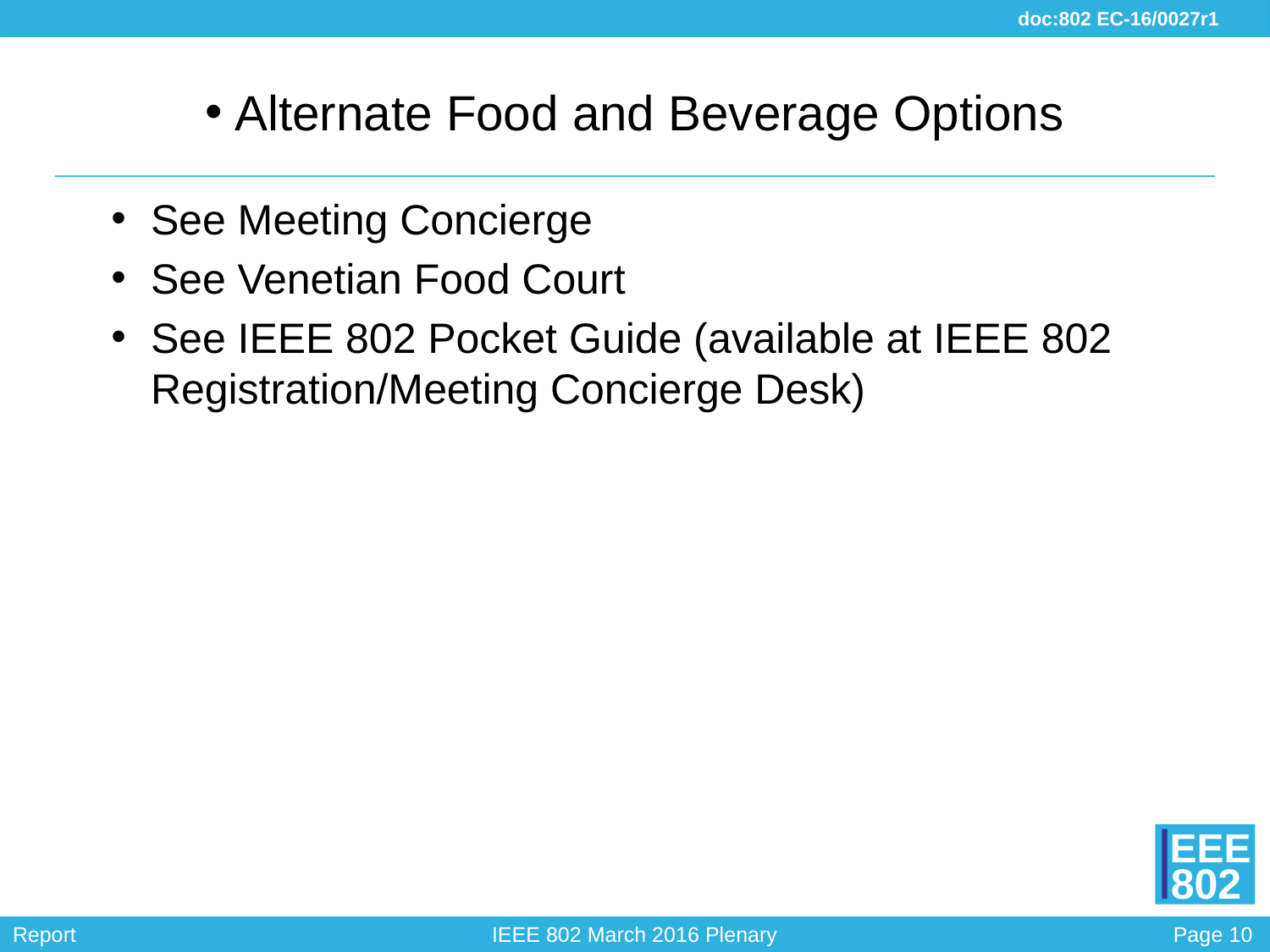

# Alternate Food and Beverage Options
See Meeting Concierge
See Venetian Food Court
See IEEE 802 Pocket Guide (available at IEEE 802 Registration/Meeting Concierge Desk)